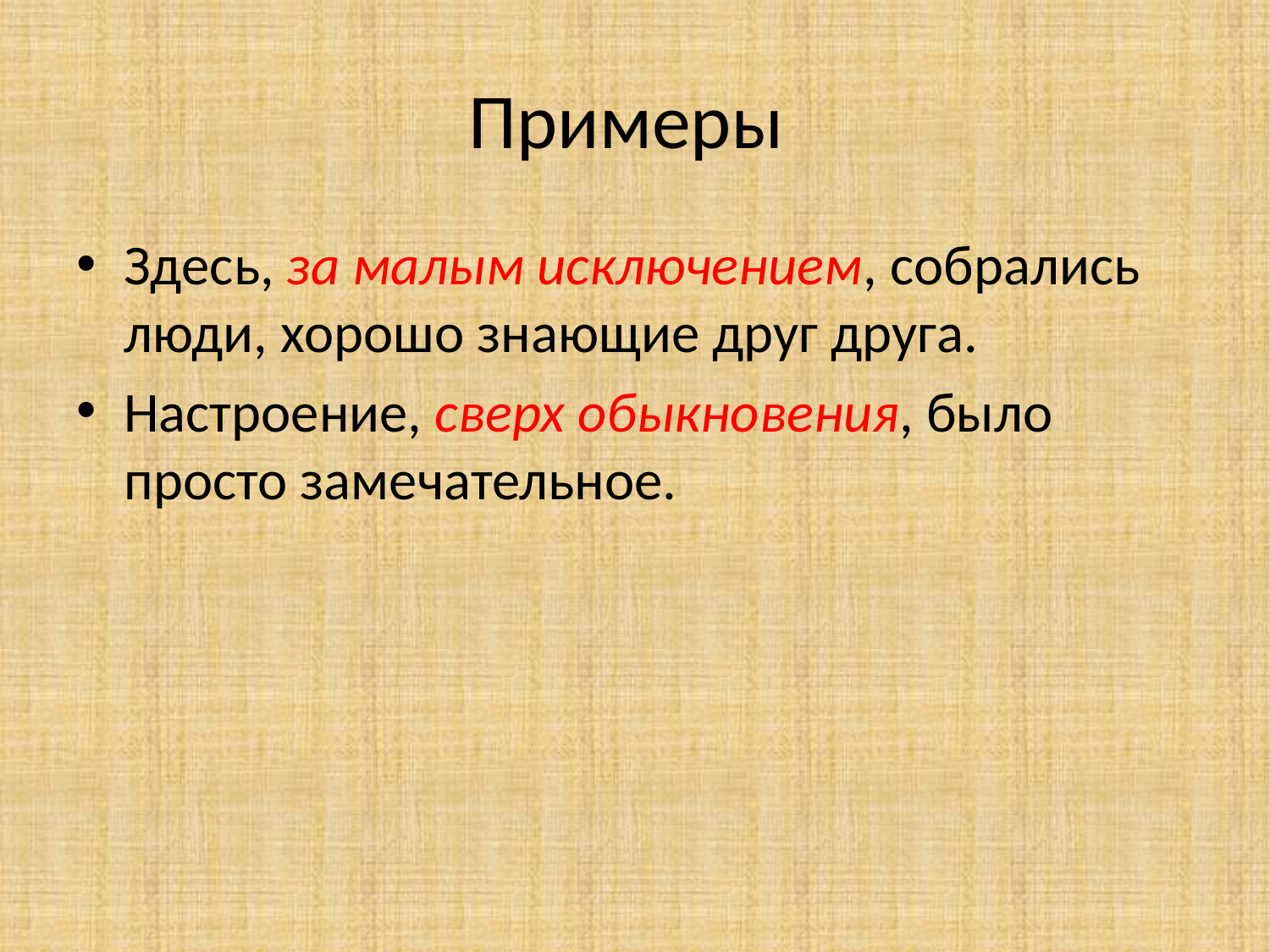

# Примеры
Здесь, за малым исключением, собрались люди, хорошо знающие друг друга.
Настроение, сверх обыкновения, было просто замечательное.